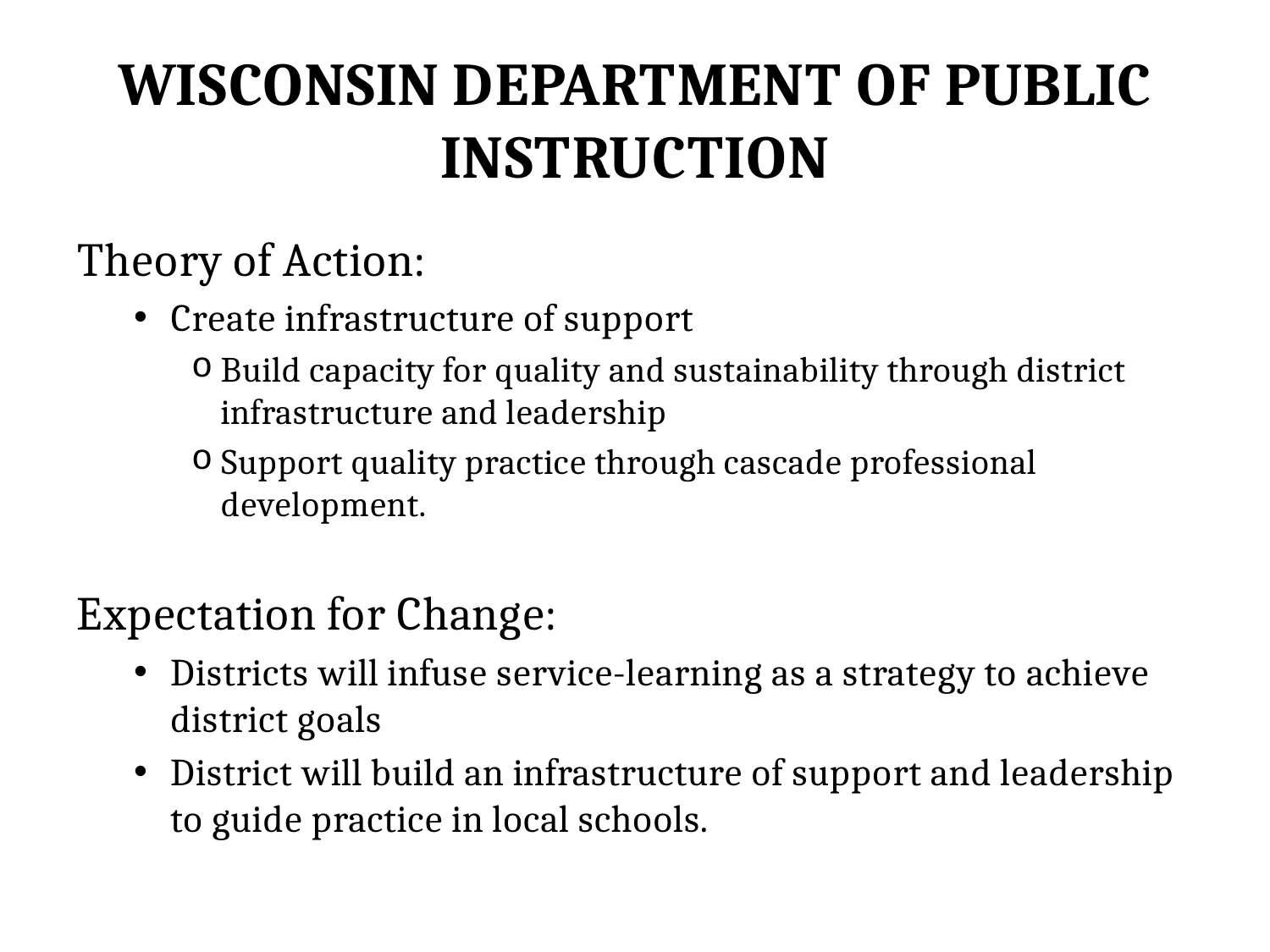

# Wisconsin Department of Public Instruction
Theory of Action:
Create infrastructure of support
Build capacity for quality and sustainability through district infrastructure and leadership
Support quality practice through cascade professional development.

Expectation for Change:
Districts will infuse service-learning as a strategy to achieve district goals
District will build an infrastructure of support and leadership to guide practice in local schools.